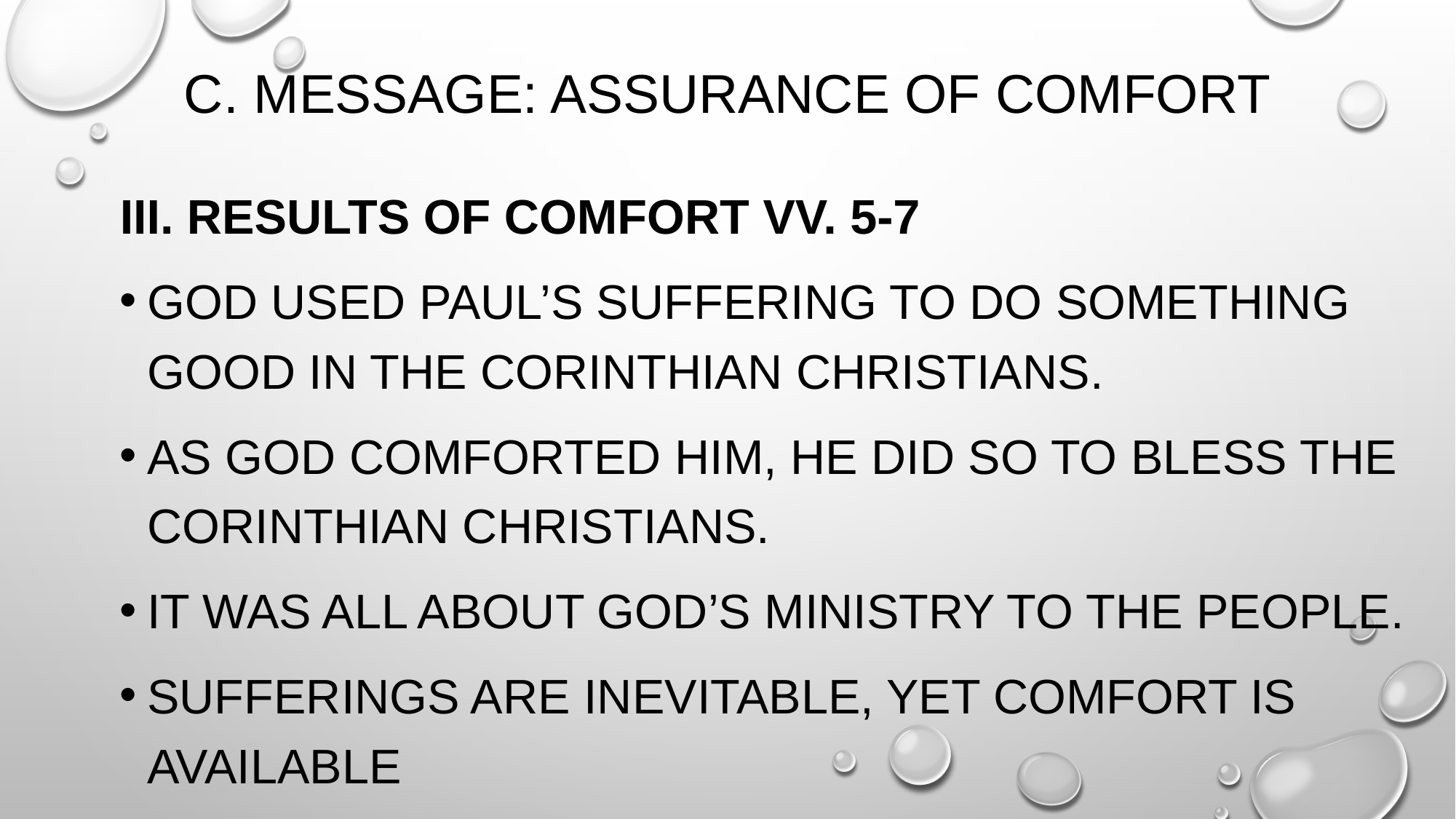

# c. message: assurance of comfort
III. results of comfort vv. 5-7
God used Paul’s suffering to do something good in the Corinthian Christians.
As God comforted him, He did so to bless the Corinthian Christians.
it was all about God’s ministry to the people.
Sufferings are inevitable, yet comfort is available